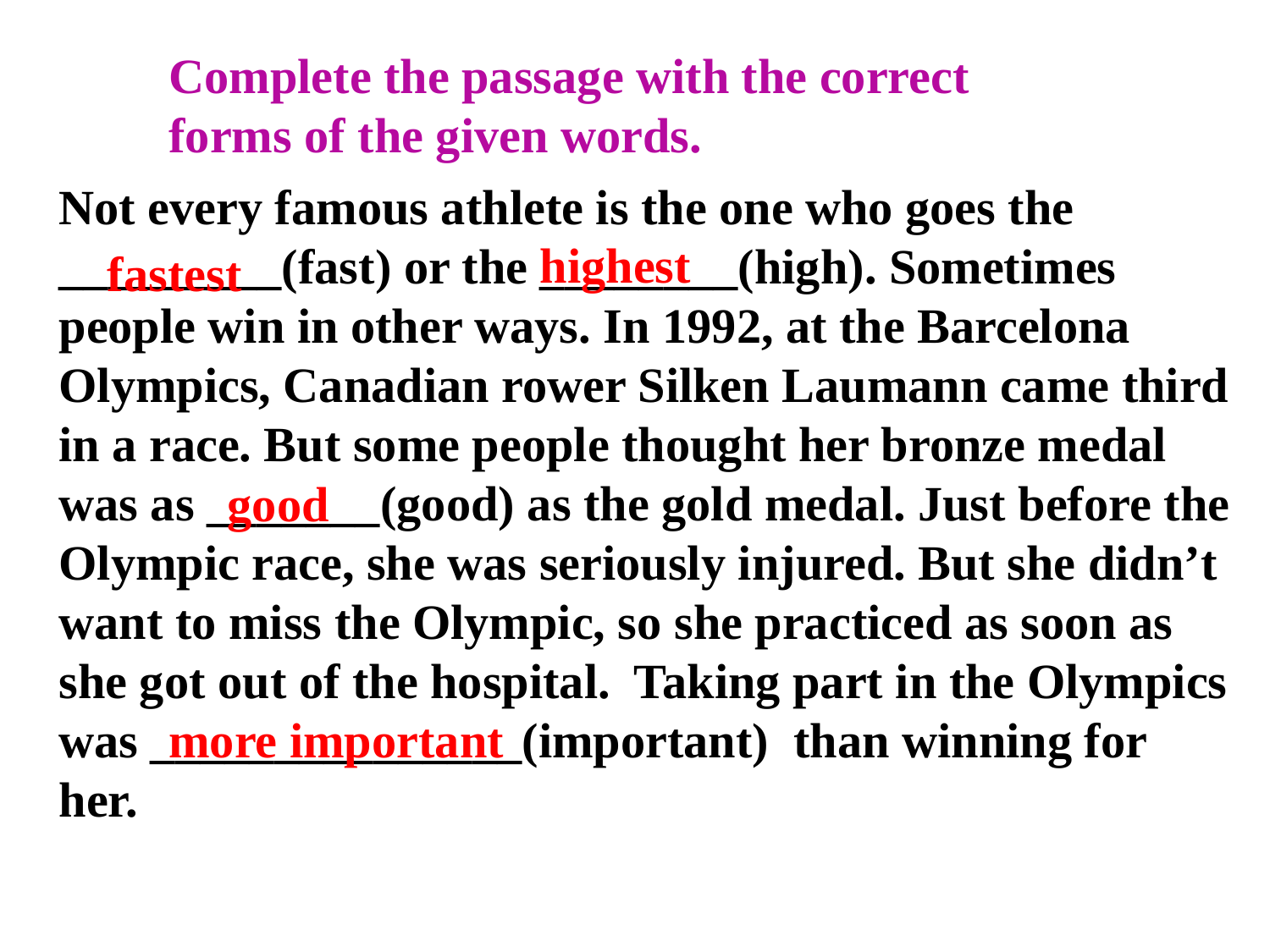

Complete the passage with the correct forms of the given words.
Not every famous athlete is the one who goes the _________(fast) or the ________(high). Sometimes people win in other ways. In 1992, at the Barcelona Olympics, Canadian rower Silken Laumann came third in a race. But some people thought her bronze medal was as _______(good) as the gold medal. Just before the Olympic race, she was seriously injured. But she didn’t want to miss the Olympic, so she practiced as soon as she got out of the hospital.  Taking part in the Olympics was _______________(important)  than winning for her.
highest
fastest
good
more important